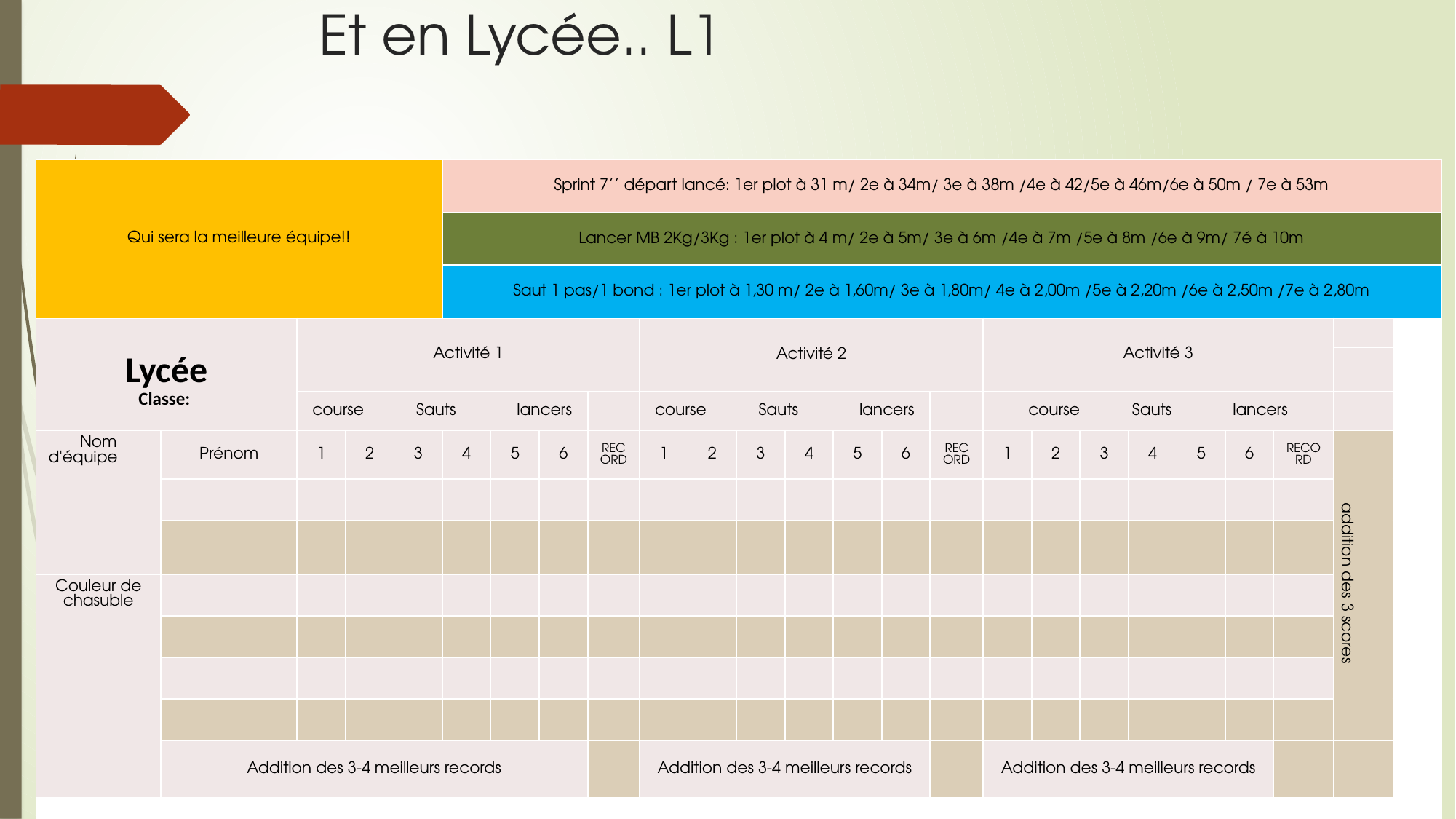

# Et en Lycée.. L1
| Qui sera la meilleure équipe!! |  |  |  |  | Sprint 7’’ départ lancé: 1er plot à 31 m/ 2e à 34m/ 3e à 38m /4e à 42/5e à 46m/6e à 50m / 7e à 53m |  |  |  |  |  |  |  |  |  |  |  |  |  |  |  |  |  |  |  |
| --- | --- | --- | --- | --- | --- | --- | --- | --- | --- | --- | --- | --- | --- | --- | --- | --- | --- | --- | --- | --- | --- | --- | --- | --- |
|  |  |  |  |  | Lancer MB 2Kg/3Kg : 1er plot à 4 m/ 2e à 5m/ 3e à 6m /4e à 7m /5e à 8m /6e à 9m/ 7é à 10m |  |  |  |  |  |  |  |  |  |  |  |  |  |  |  |  |  |  |  |
|  |  |  |  |  | Saut 1 pas/1 bond : 1er plot à 1,30 m/ 2e à 1,60m/ 3e à 1,80m/ 4e à 2,00m /5e à 2,20m /6e à 2,50m /7e à 2,80m |  |  |  |  |  |  |  |  |  |  |  |  |  |  |  |  |  |  |  |
| Lycée Classe: |  | Activité 1 |  |  |  |  |  |  | Activité 2 |  |  |  |  |  |  | Activité 3 |  |  |  |  |  |  |  |  |
|  |  |  |  |  |  |  |  |  |  |  |  |  |  |  |  |  |  |  |  |  |  |  |  |  |
|  |  | course Sauts lancers |  |  |  |  |  |  | course Sauts lancers |  |  |  |  |  |  | course Sauts lancers |  |  |  |  |  |  |  |  |
| Nom d'équipe | Prénom | 1 | 2 | 3 | 4 | 5 | 6 | RECORD | 1 | 2 | 3 | 4 | 5 | 6 | RECORD | 1 | 2 | 3 | 4 | 5 | 6 | RECORD | addition des 3 scores |  |
|  |  |  |  |  |  |  |  |  |  |  |  |  |  |  |  |  |  |  |  |  |  |  |  |  |
|  |  |  |  |  |  |  |  |  |  |  |  |  |  |  |  |  |  |  |  |  |  |  |  |  |
| Couleur de chasuble |  |  |  |  |  |  |  |  |  |  |  |  |  |  |  |  |  |  |  |  |  |  |  |  |
|  |  |  |  |  |  |  |  |  |  |  |  |  |  |  |  |  |  |  |  |  |  |  |  |  |
|  |  |  |  |  |  |  |  |  |  |  |  |  |  |  |  |  |  |  |  |  |  |  |  |  |
|  |  |  |  |  |  |  |  |  |  |  |  |  |  |  |  |  |  |  |  |  |  |  |  |  |
|  | Addition des 3-4 meilleurs records |  |  |  |  |  |  |  | Addition des 3-4 meilleurs records |  |  |  |  |  |  | Addition des 3-4 meilleurs records |  |  |  |  |  |  |  |  |
|  |  |  |  |  |  |  |  |  |  |  |  |  |  |  |  |  |  |  |  |  |  |  |  |  |